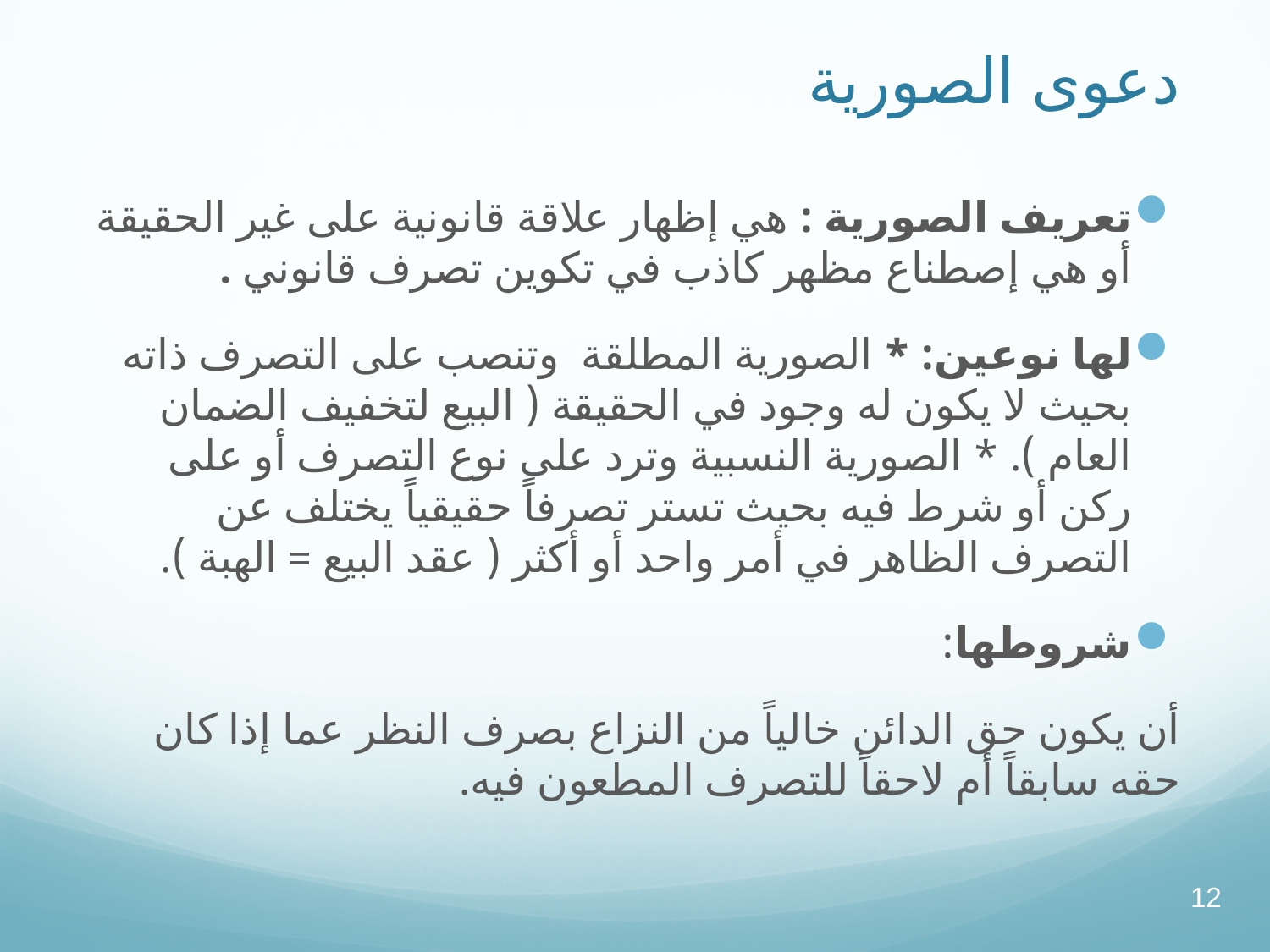

# دعوى الصورية
تعريف الصورية : هي إظهار علاقة قانونية على غير الحقيقة أو هي إصطناع مظهر كاذب في تكوين تصرف قانوني .
لها نوعين: * الصورية المطلقة  وتنصب على التصرف ذاته بحيث لا يكون له وجود في الحقيقة ( البيع لتخفيف الضمان العام ). * الصورية النسبية وترد على نوع التصرف أو على ركن أو شرط فيه بحيث تستر تصرفاً حقيقياً يختلف عن التصرف الظاهر في أمر واحد أو أكثر ( عقد البيع = الهبة ).
شروطها:
أن يكون حق الدائن خالياً من النزاع بصرف النظر عما إذا كان حقه سابقاً أم لاحقاً للتصرف المطعون فيه.

12